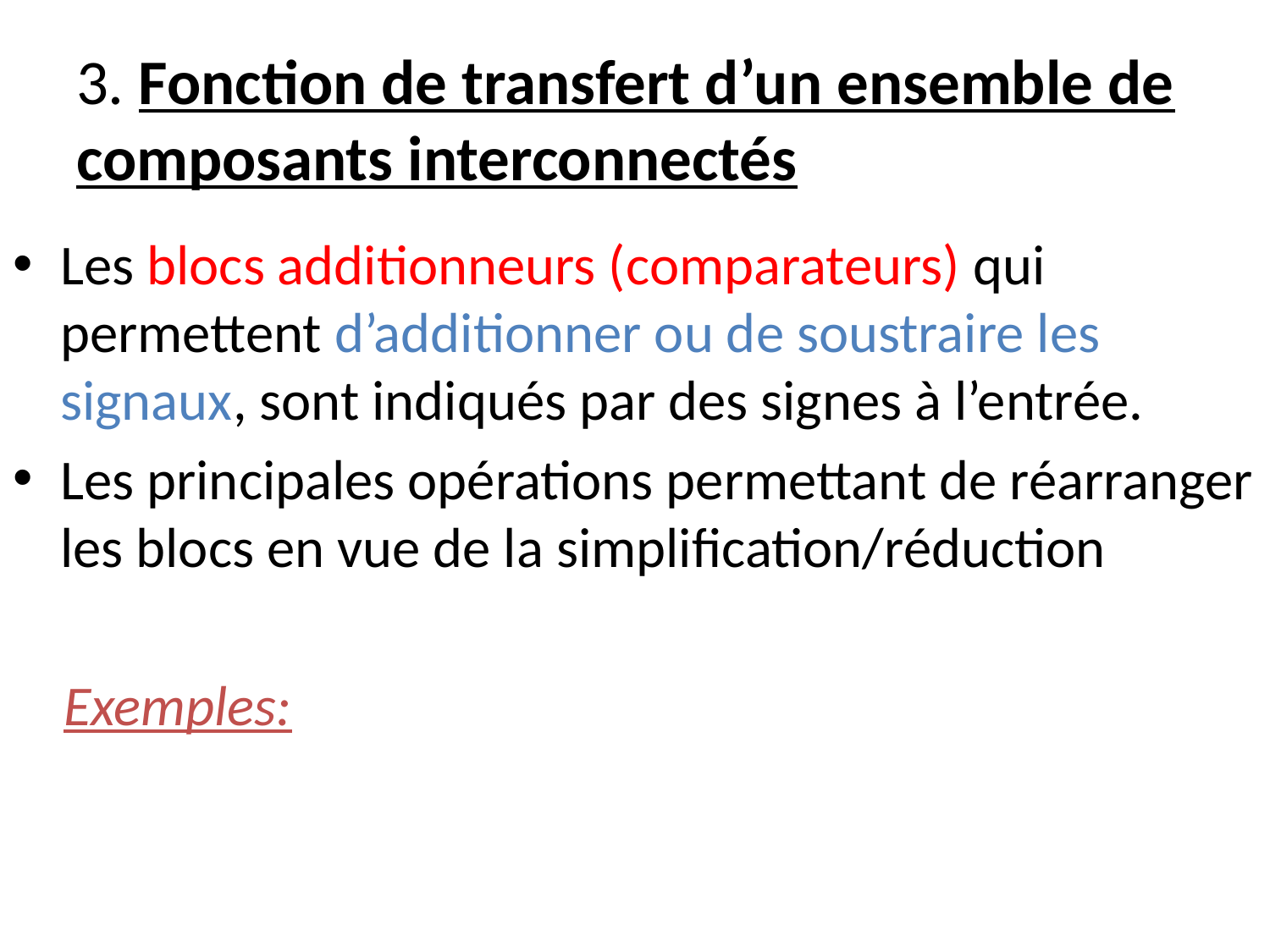

# 3. Fonction de transfert d’un ensemble de composants interconnectés
Les blocs additionneurs (comparateurs) qui permettent d’additionner ou de soustraire les signaux, sont indiqués par des signes à l’entrée.
Les principales opérations permettant de réarranger les blocs en vue de la simplification/réduction

    Exemples: